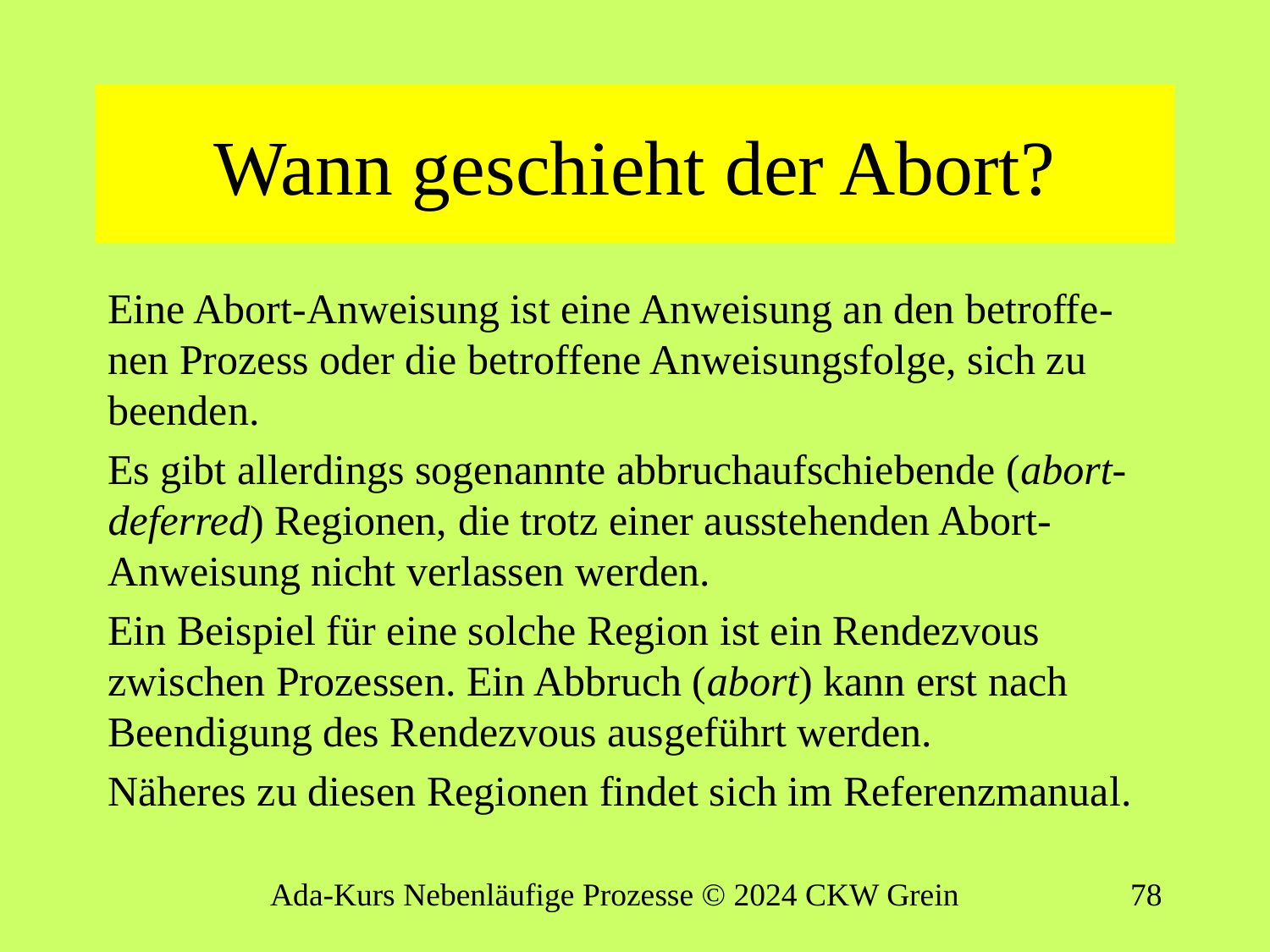

# Wann geschieht der Abort?
Eine Abort-Anweisung ist eine Anweisung an den betroffe-nen Prozess oder die betroffene Anweisungsfolge, sich zu beenden.
Es gibt allerdings sogenannte abbruchaufschiebende (abort-deferred) Regionen, die trotz einer ausstehenden Abort-Anweisung nicht verlassen werden.
Ein Beispiel für eine solche Region ist ein Rendezvous zwischen Prozessen. Ein Abbruch (abort) kann erst nach Beendigung des Rendezvous ausgeführt werden.
Näheres zu diesen Regionen findet sich im Referenzmanual.
Ada-Kurs Nebenläufige Prozesse © 2024 CKW Grein
78